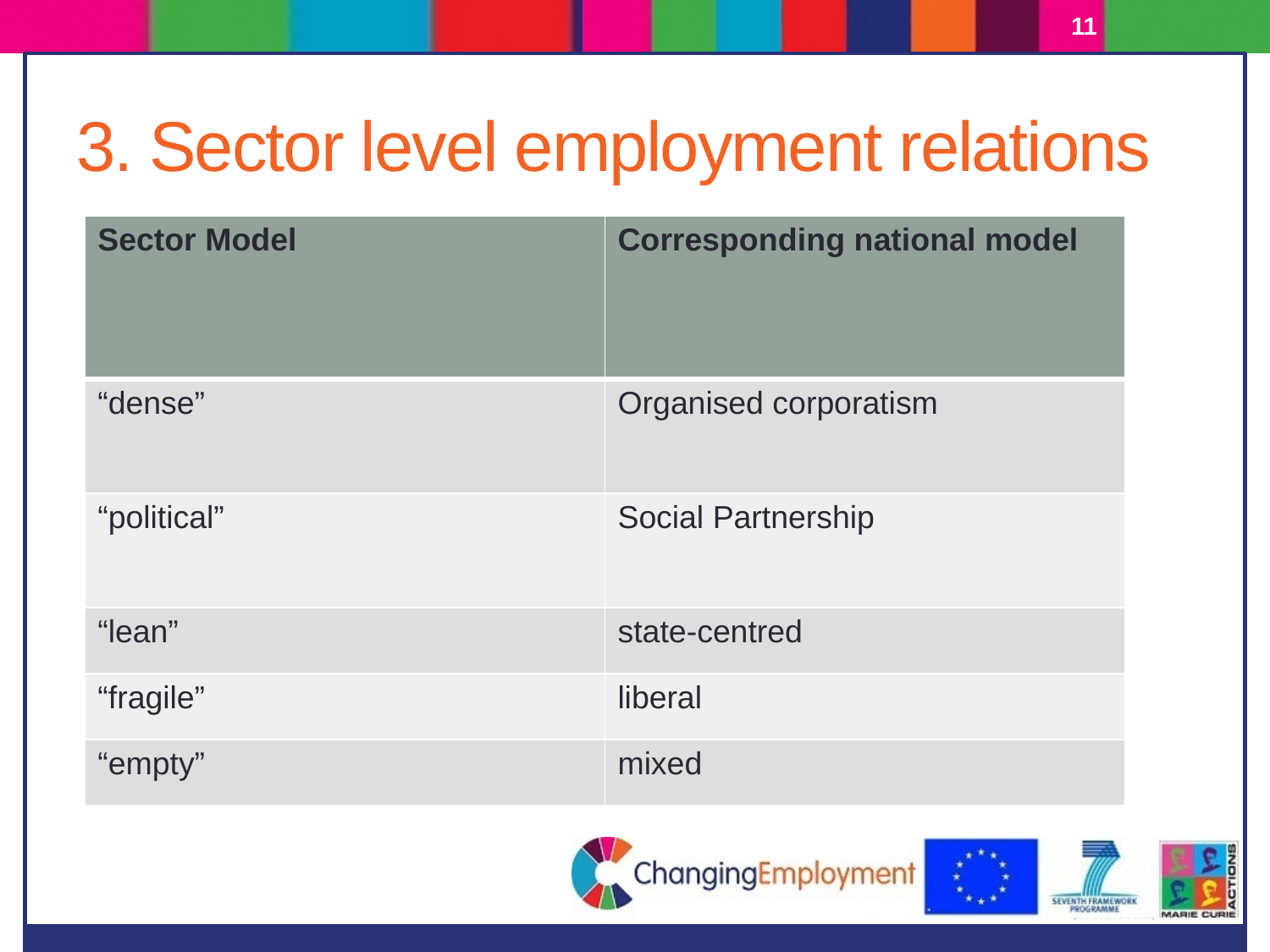

11
# 3. Sector level employment relations
| Sector Model | Corresponding national model |
| --- | --- |
| “dense” | Organised corporatism |
| “political” | Social Partnership |
| “lean” | state-centred |
| “fragile” | liberal |
| “empty” | mixed |